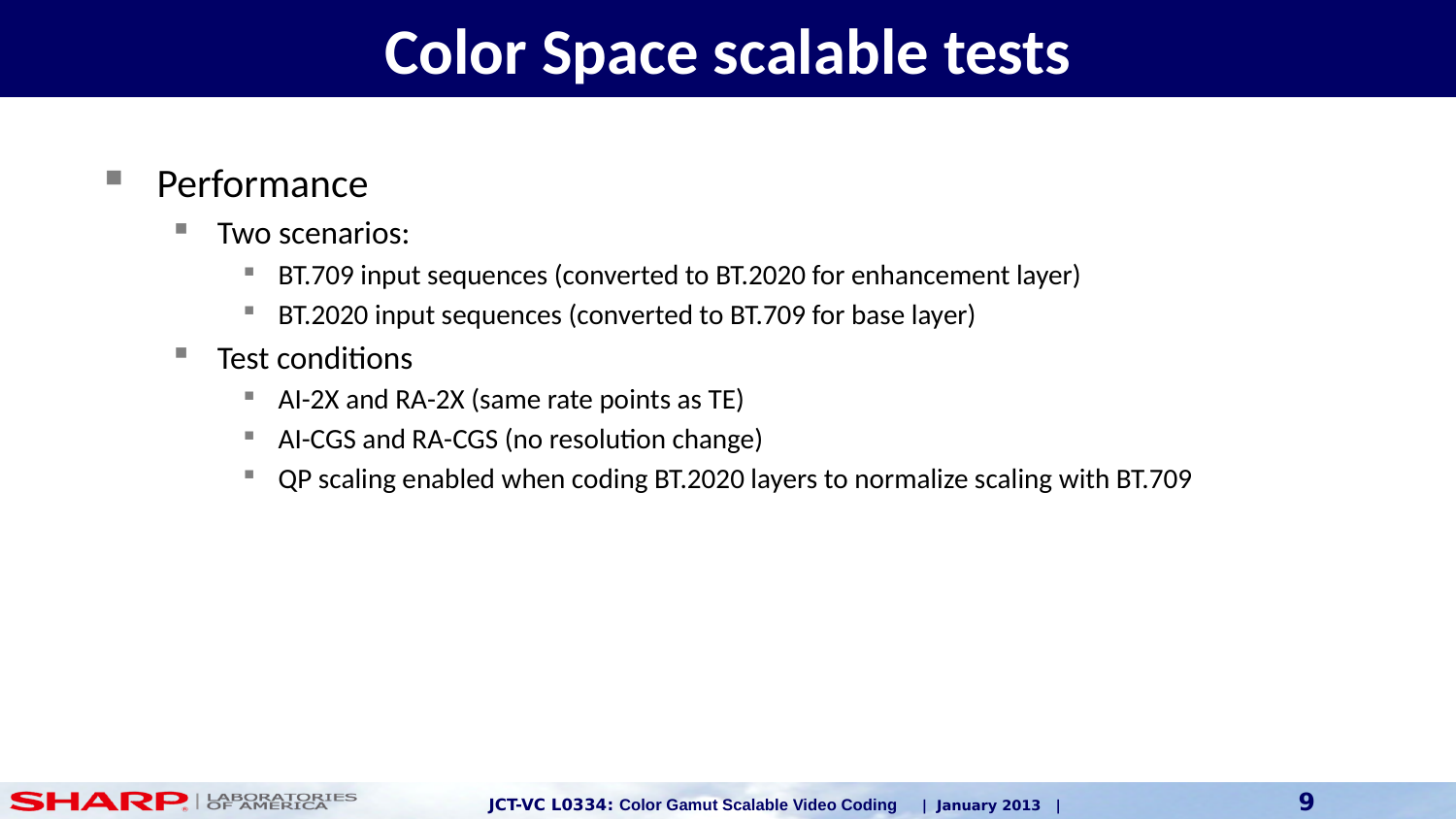

# Color Space scalable tests
Performance
Two scenarios:
BT.709 input sequences (converted to BT.2020 for enhancement layer)
BT.2020 input sequences (converted to BT.709 for base layer)
Test conditions
AI-2X and RA-2X (same rate points as TE)
AI-CGS and RA-CGS (no resolution change)
QP scaling enabled when coding BT.2020 layers to normalize scaling with BT.709